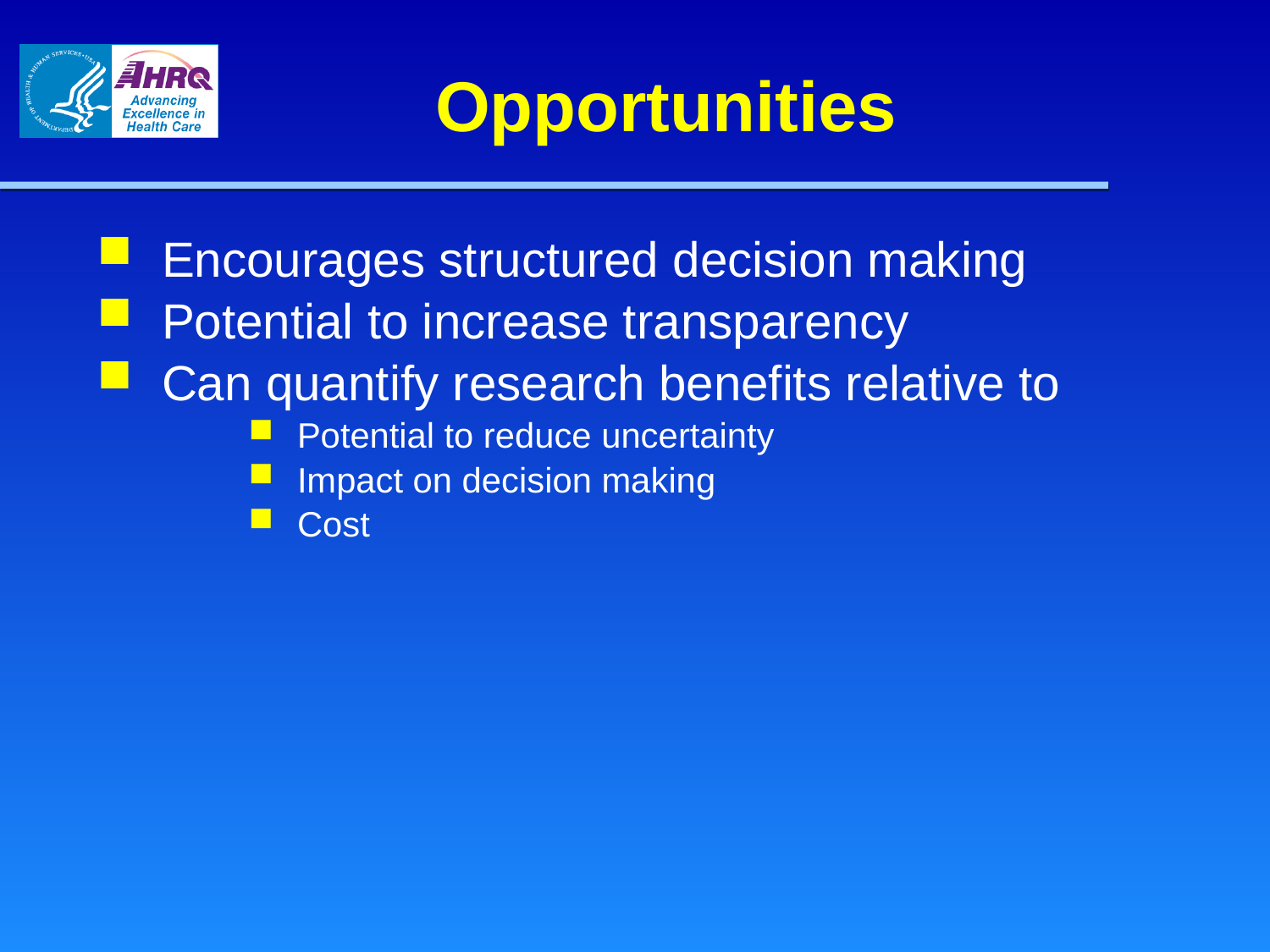

# Opportunities
Encourages structured decision making
Potential to increase transparency
Can quantify research benefits relative to
Potential to reduce uncertainty
Impact on decision making
Cost